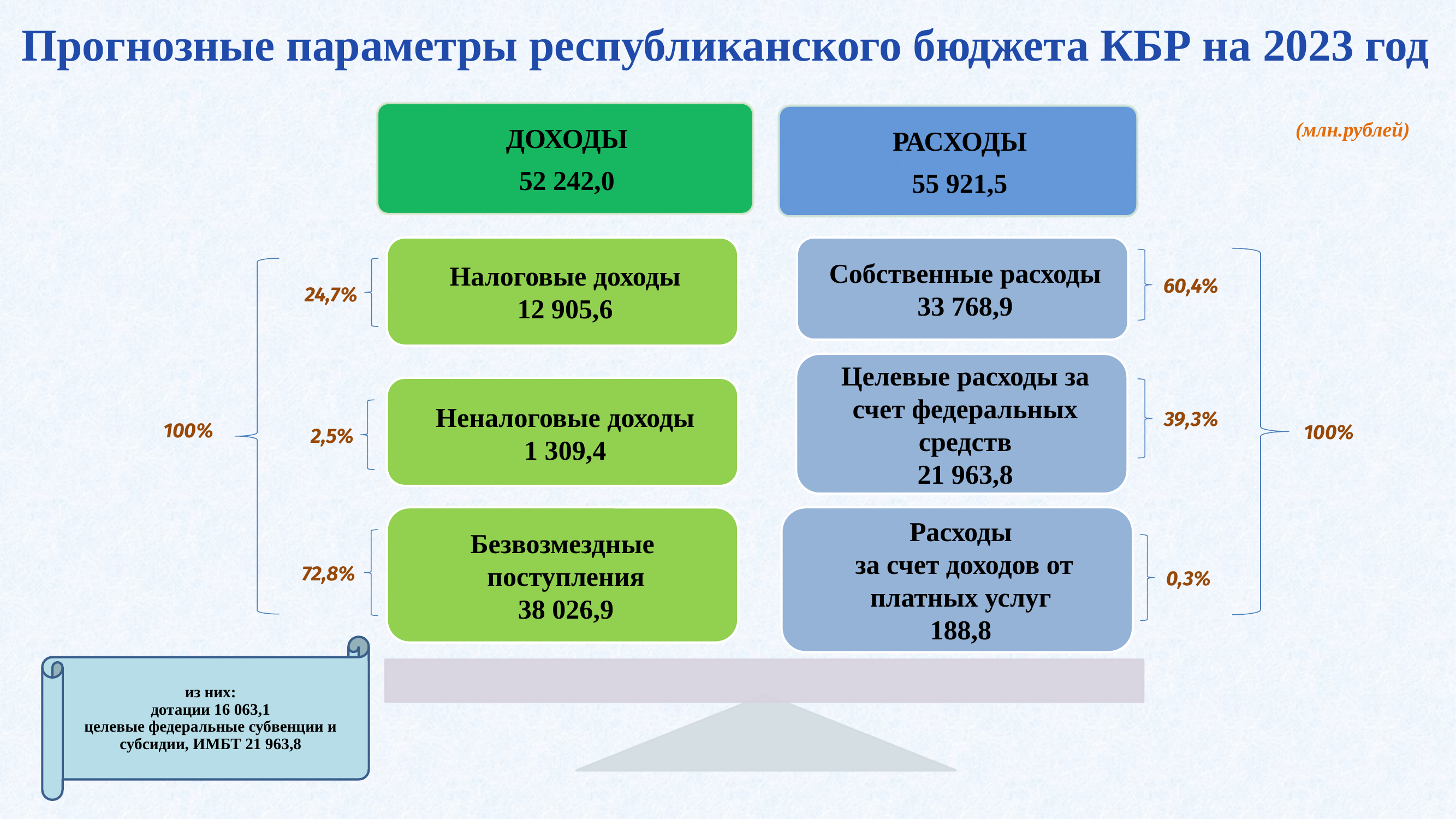

ДОХОДЫ
52 242,0
РАСХОДЫ
55 921,5
Расходы
 за счет доходов от платных услуг
188,8
Целевые расходы за счет федеральных средств
21 963,8
Собственные расходы
33 768,9
Безвозмездные
поступления
38 026,9

Неналоговые доходы
1 309,4

Налоговые доходы
12 905,6
Прогнозные параметры республиканского бюджета КБР на 2023 год
(млн.рублей)

60,4%
24,7%

39,3%
100%
100%
2,5%

72,8%
0,3%
из них:
дотации 16 063,1
целевые федеральные субвенции и субсидии, ИМБТ 21 963,8